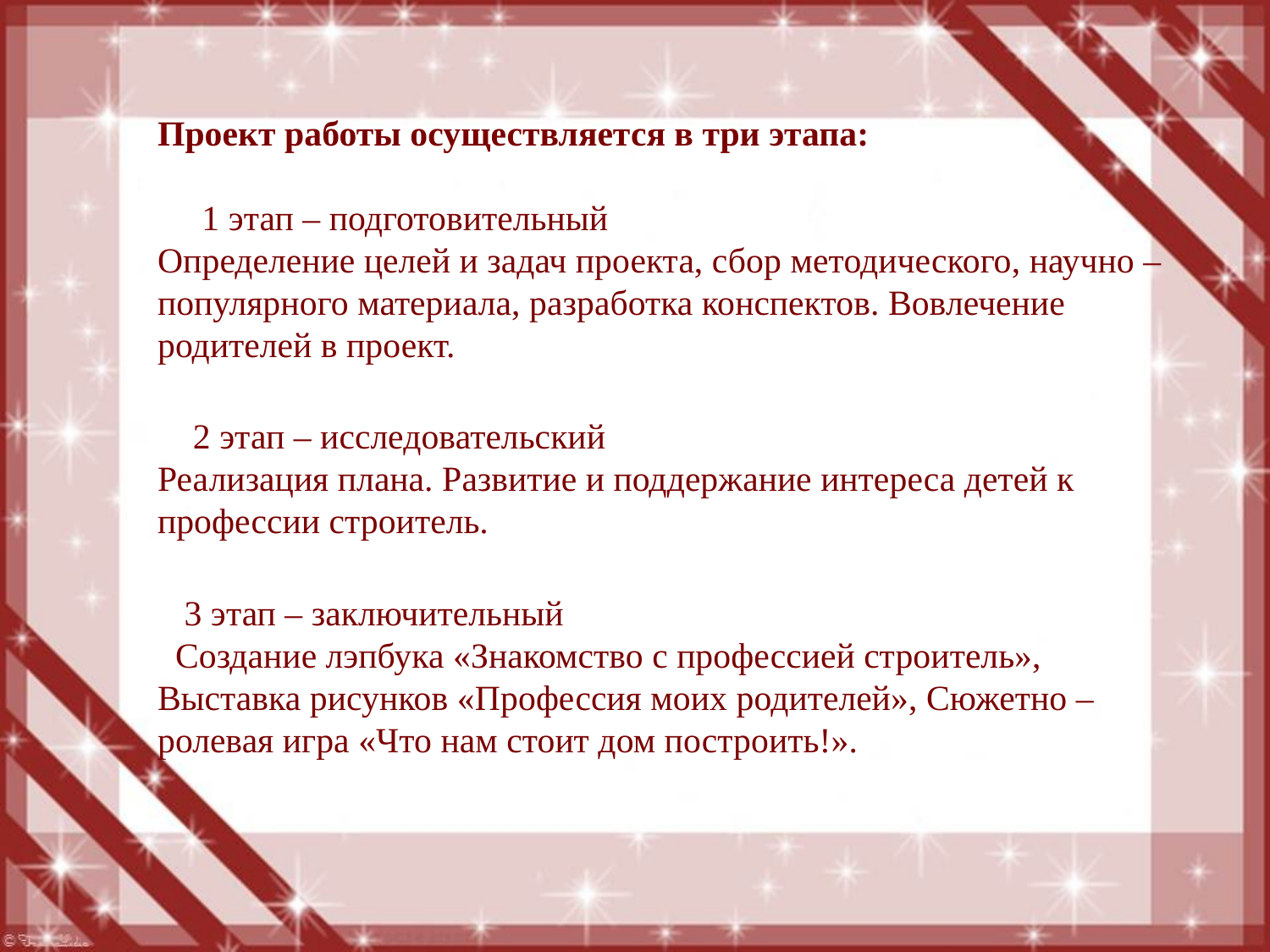

Проект работы осуществляется в три этапа:
     1 этап – подготовительный
Определение целей и задач проекта, сбор методического, научно – популярного материала, разработка конспектов. Вовлечение родителей в проект.
    2 этап – исследовательский
Реализация плана. Развитие и поддержание интереса детей к профессии строитель.
   3 этап – заключительный
  Создание лэпбука «Знакомство с профессией строитель», Выставка рисунков «Профессия моих родителей», Сюжетно – ролевая игра «Что нам стоит дом построить!».